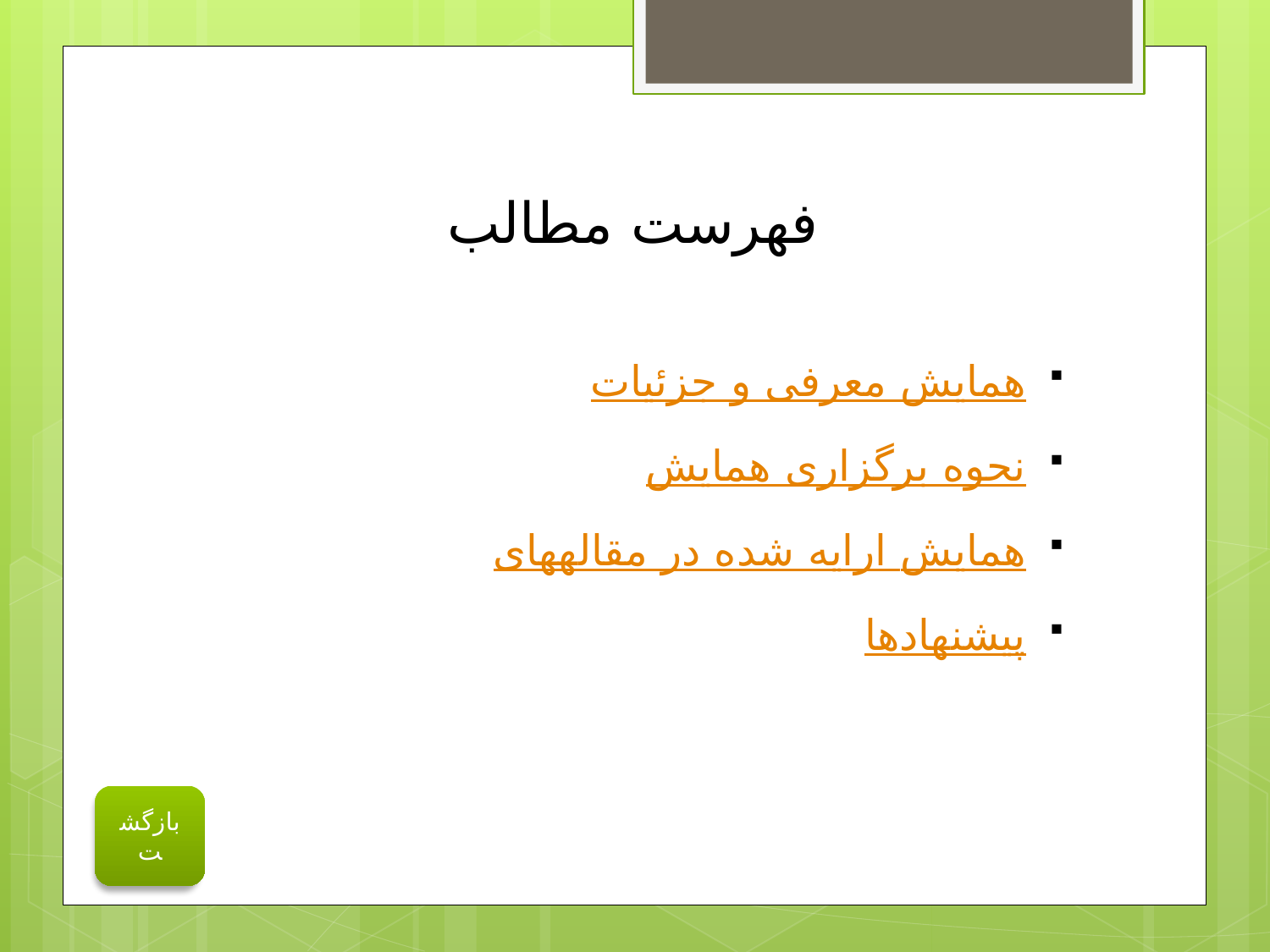

# فهرست مطالب
معرفی و جزئیات همایش
نحوه برگزاری همایش
مقاله­های ارایه شده در همایش
پیشنهادها
بازگشت